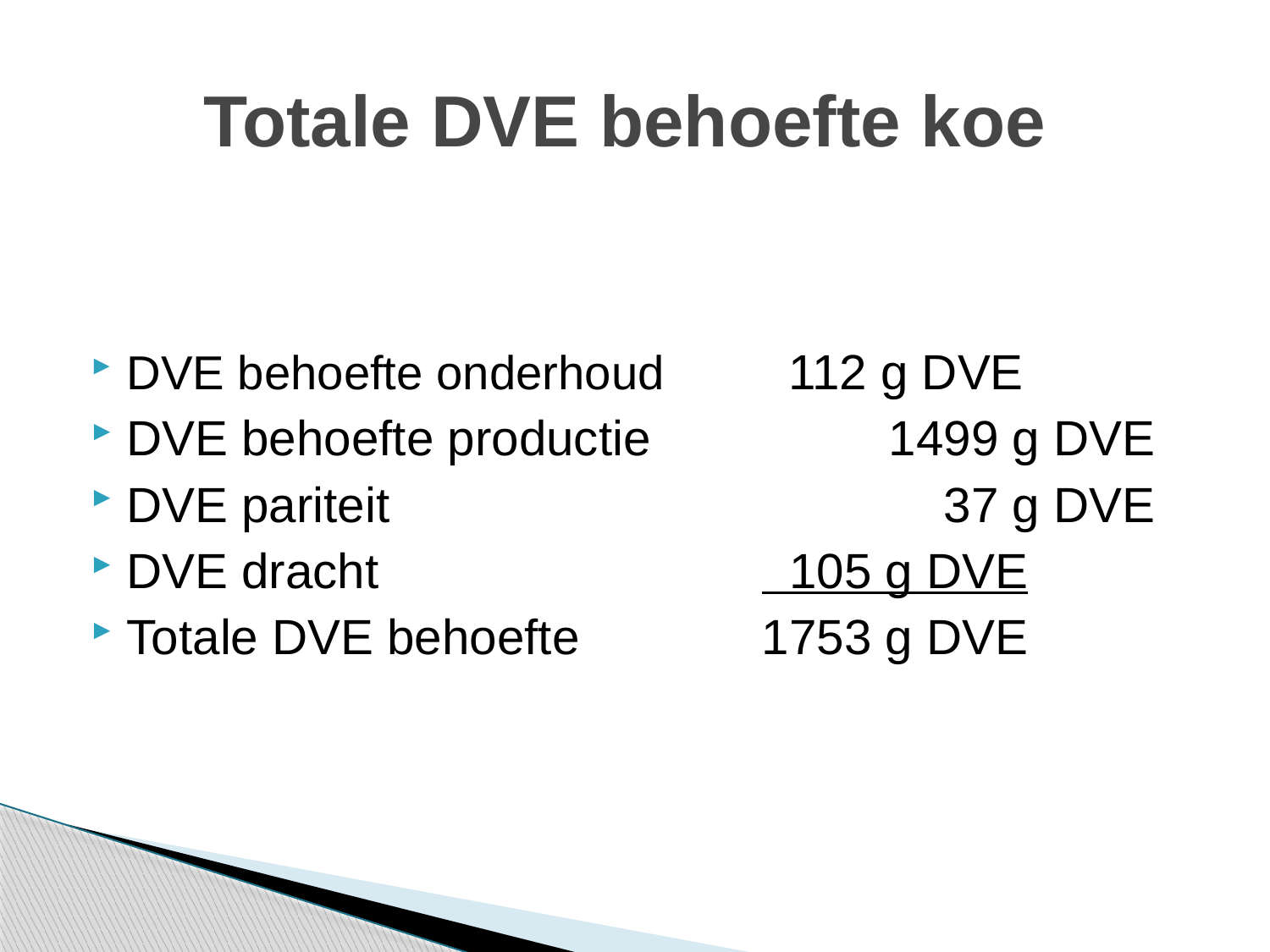

# Totale DVE behoefte koe

DVE behoefte onderhoud 	  112 g DVE
DVE behoefte productie		1499 g DVE
DVE pariteit				    37 g DVE
DVE dracht				  105 g DVE
Totale DVE behoefte		1753 g DVE